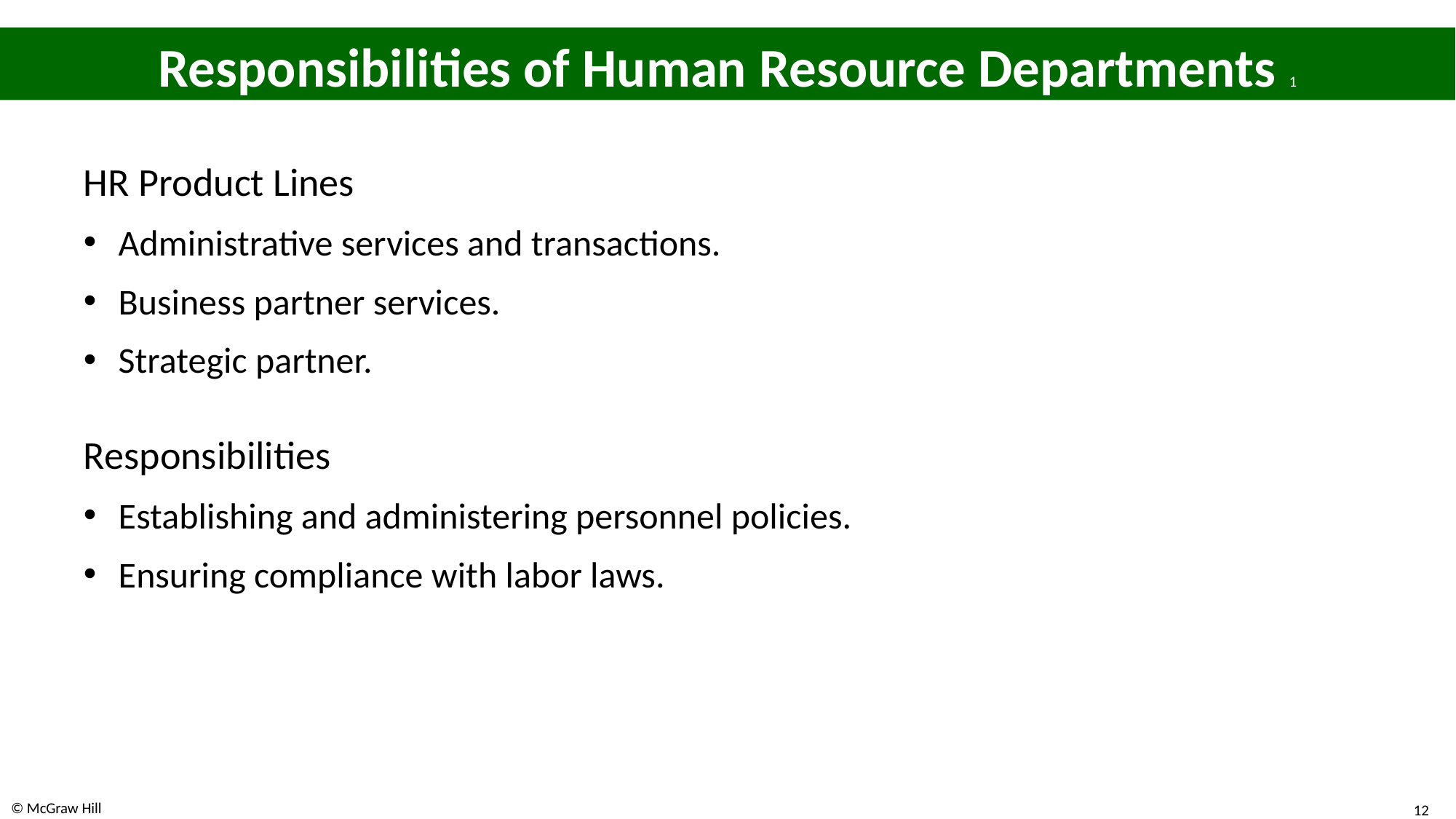

# Responsibilities of Human Resource Departments 1
H R Product Lines
Administrative services and transactions.
Business partner services.
Strategic partner.
Responsibilities
Establishing and administering personnel policies.
Ensuring compliance with labor laws.